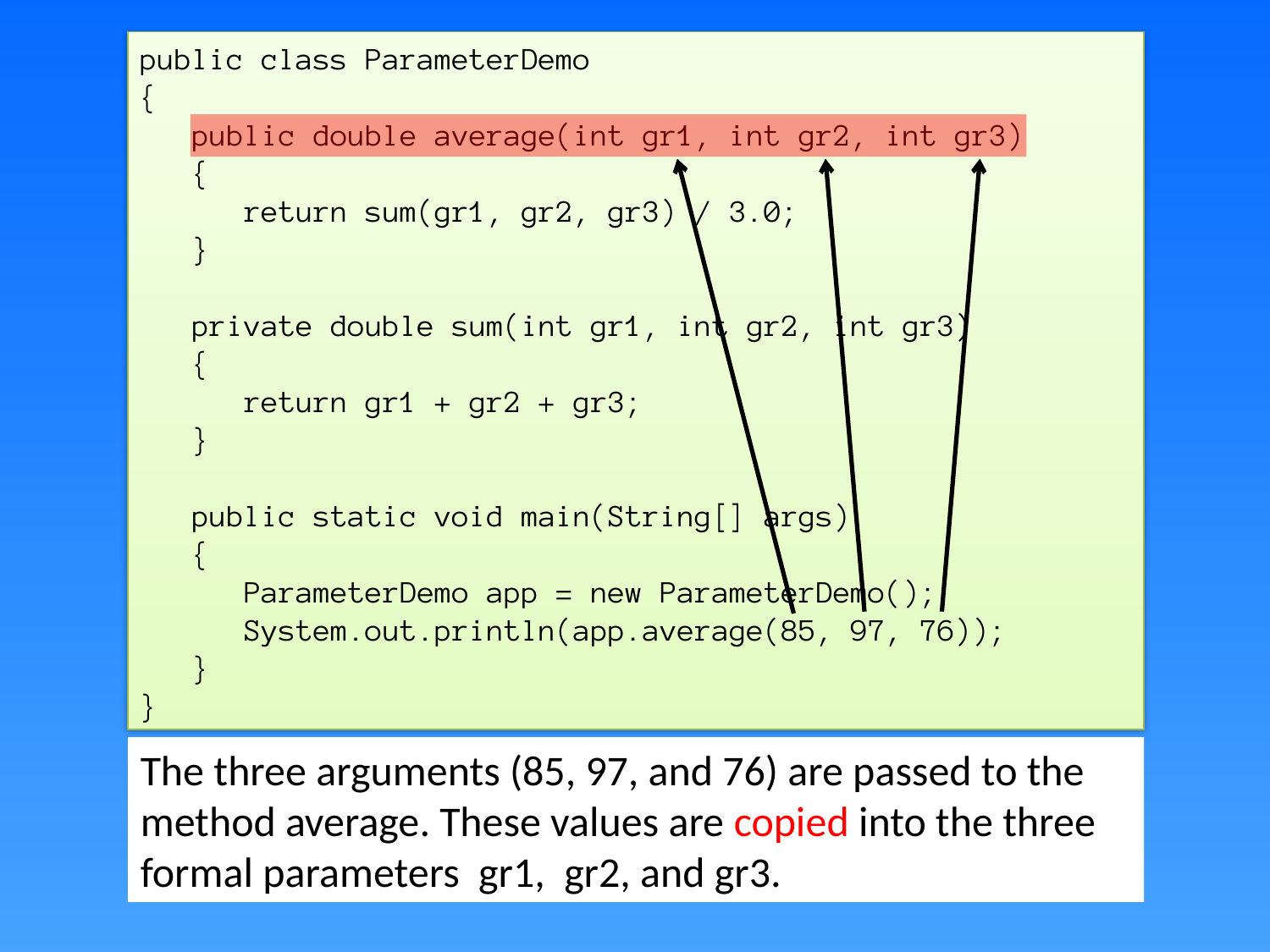

public class ParameterDemo
{
   public double average(int gr1, int gr2, int gr3)
   {
      return sum(gr1, gr2, gr3) / 3.0;
   }

   private double sum(int gr1, int gr2, int gr3)
   {
      return gr1 + gr2 + gr3;
   }

   public static void main(String[] args)
   {
      ParameterDemo app = new ParameterDemo();
      System.out.println(app.average(85, 97, 76));
   }
}

The three arguments (85, 97, and 76) are passed to the method average. These values are copied into the three formal parameters  gr1,  gr2, and gr3.